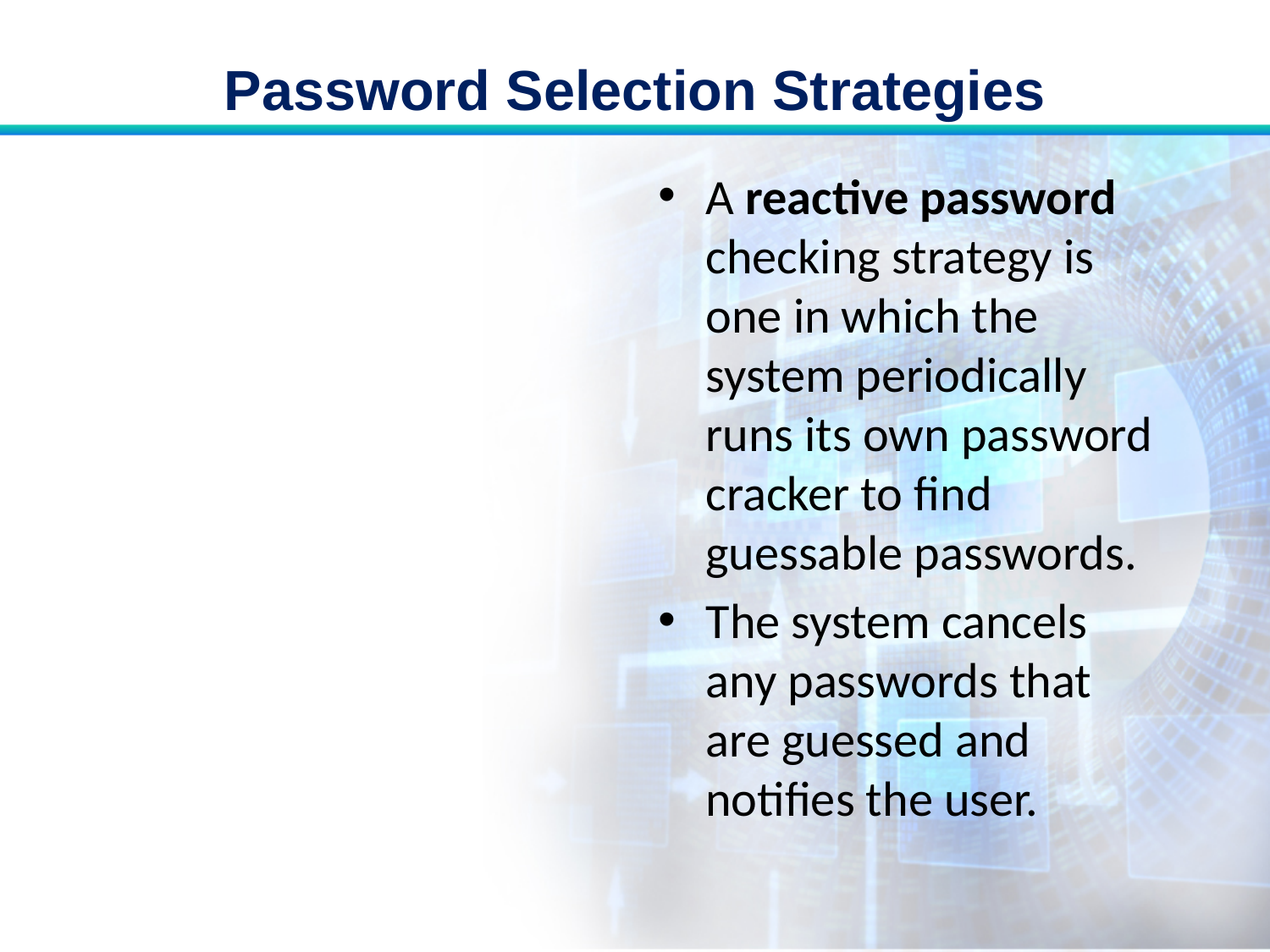

# Password Selection Strategies
A reactive password checking strategy is one in which the system periodically runs its own password cracker to find guessable passwords.
The system cancels any passwords that are guessed and notifies the user.